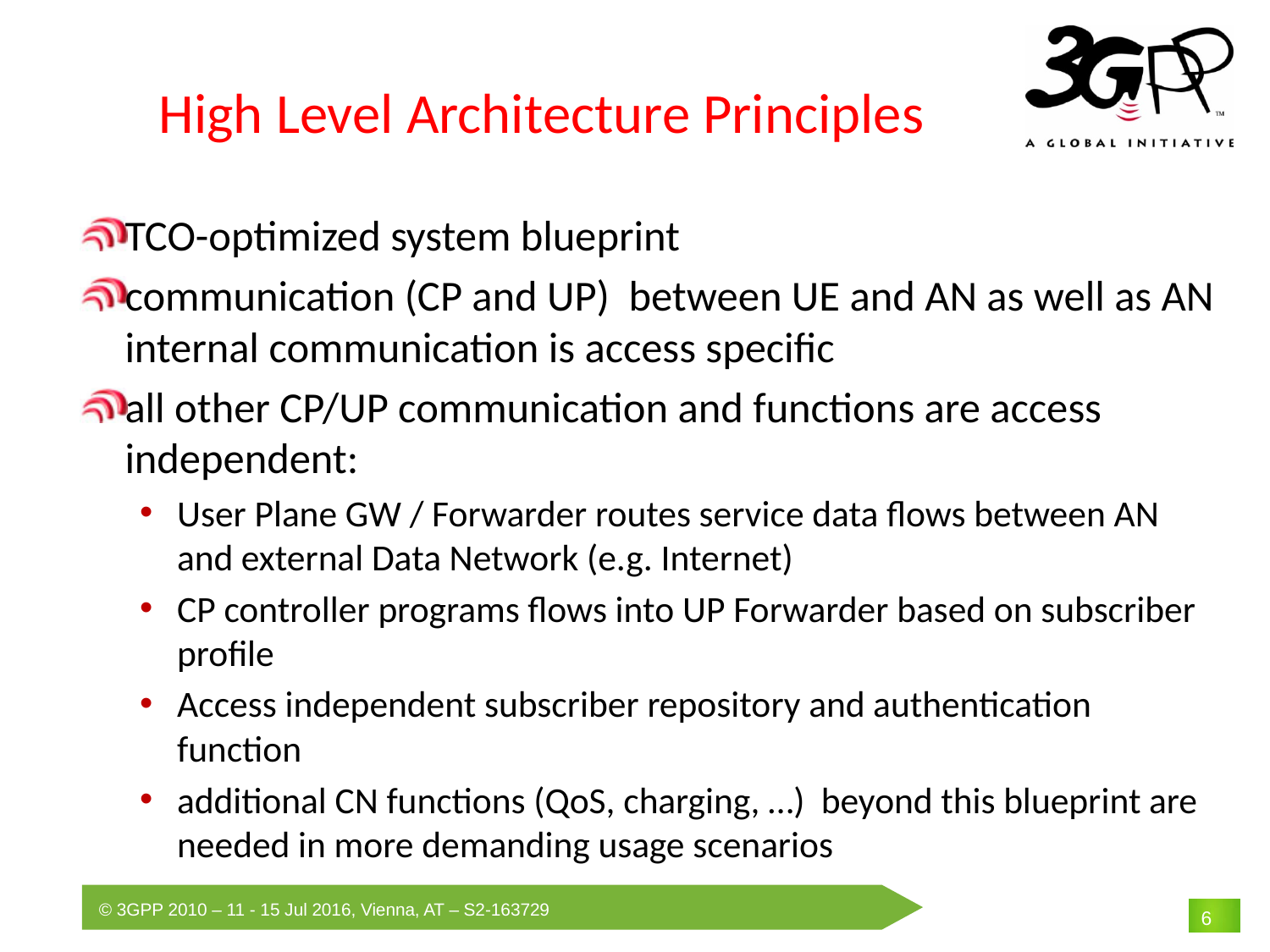

# High Level Architecture Principles
TCO-optimized system blueprint
communication (CP and UP)  between UE and AN as well as AN internal communication is access specific
all other CP/UP communication and functions are access independent:
User Plane GW / Forwarder routes service data flows between AN and external Data Network (e.g. Internet)
CP controller programs flows into UP Forwarder based on subscriber profile
Access independent subscriber repository and authentication function
additional CN functions (QoS, charging, …)  beyond this blueprint are needed in more demanding usage scenarios

6